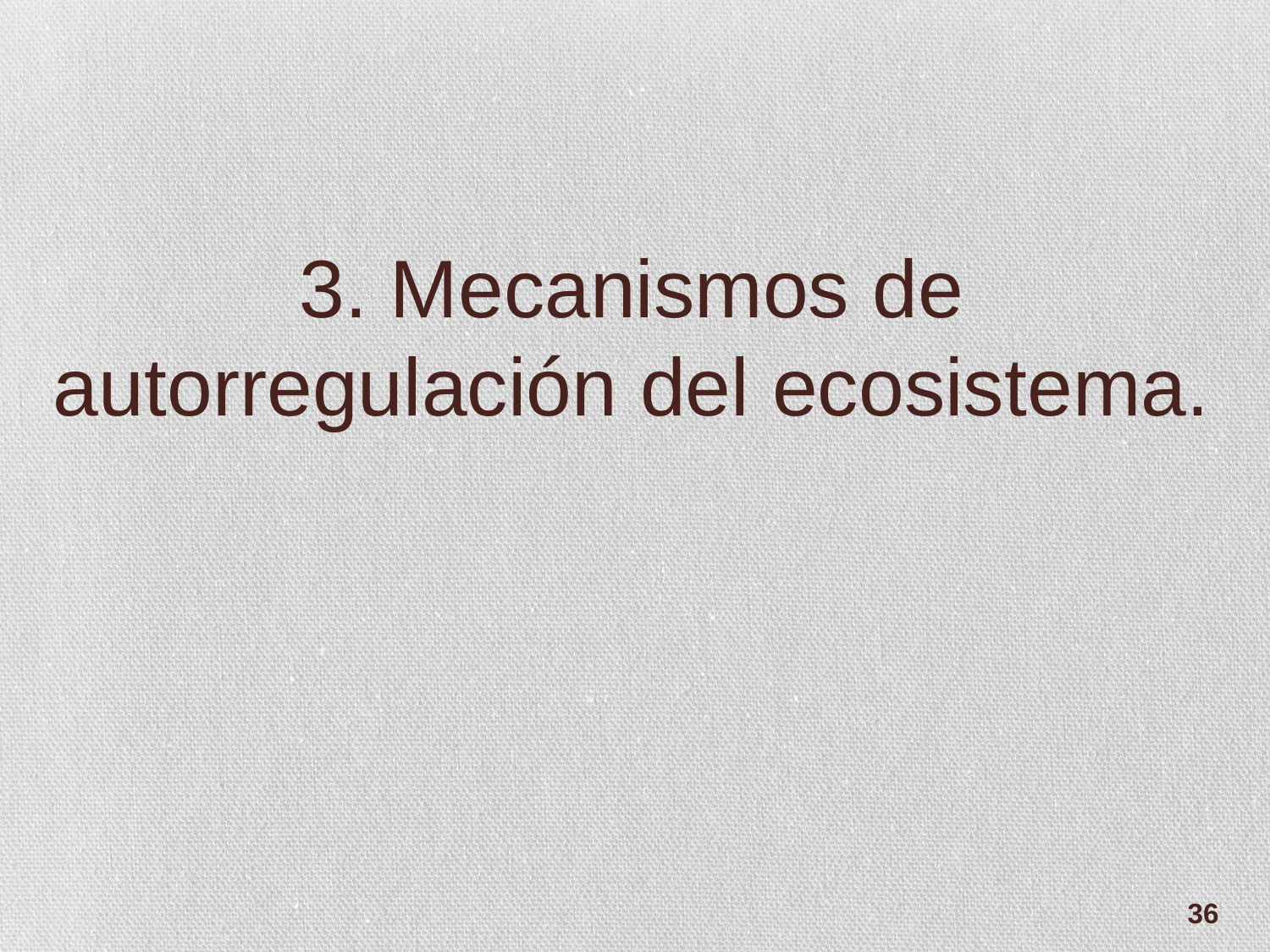

3. Mecanismos de autorregulación del ecosistema.
36